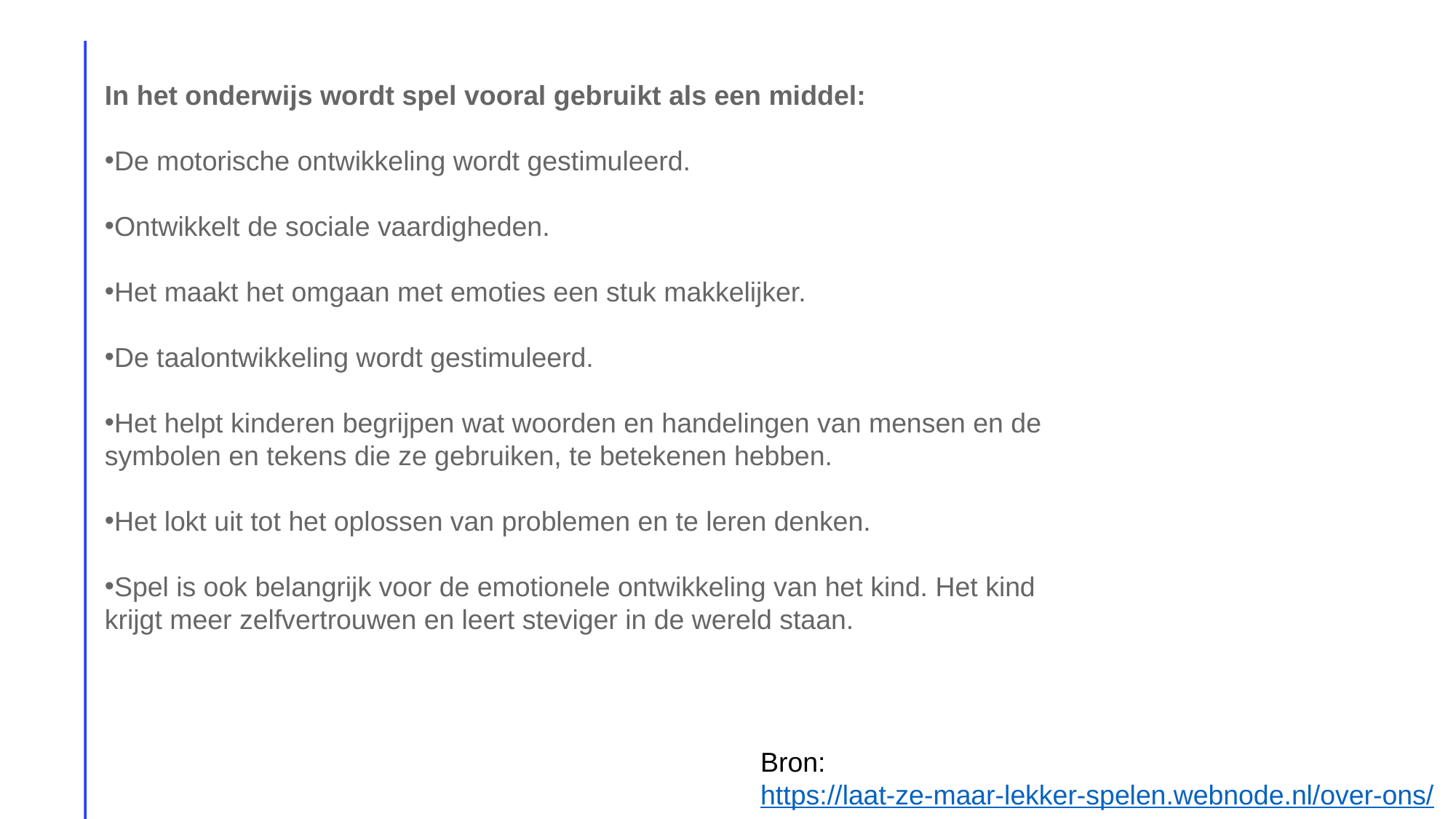

In het onderwijs wordt spel vooral gebruikt als een middel:

De motorische ontwikkeling wordt gestimuleerd.

Ontwikkelt de sociale vaardigheden.

Het maakt het omgaan met emoties een stuk makkelijker.

De taalontwikkeling wordt gestimuleerd.

Het helpt kinderen begrijpen wat woorden en handelingen van mensen en de symbolen en tekens die ze gebruiken, te betekenen hebben.

Het lokt uit tot het oplossen van problemen en te leren denken.

Spel is ook belangrijk voor de emotionele ontwikkeling van het kind. Het kind krijgt meer zelfvertrouwen en leert steviger in de wereld staan.
Bron: https://laat-ze-maar-lekker-spelen.webnode.nl/over-ons/